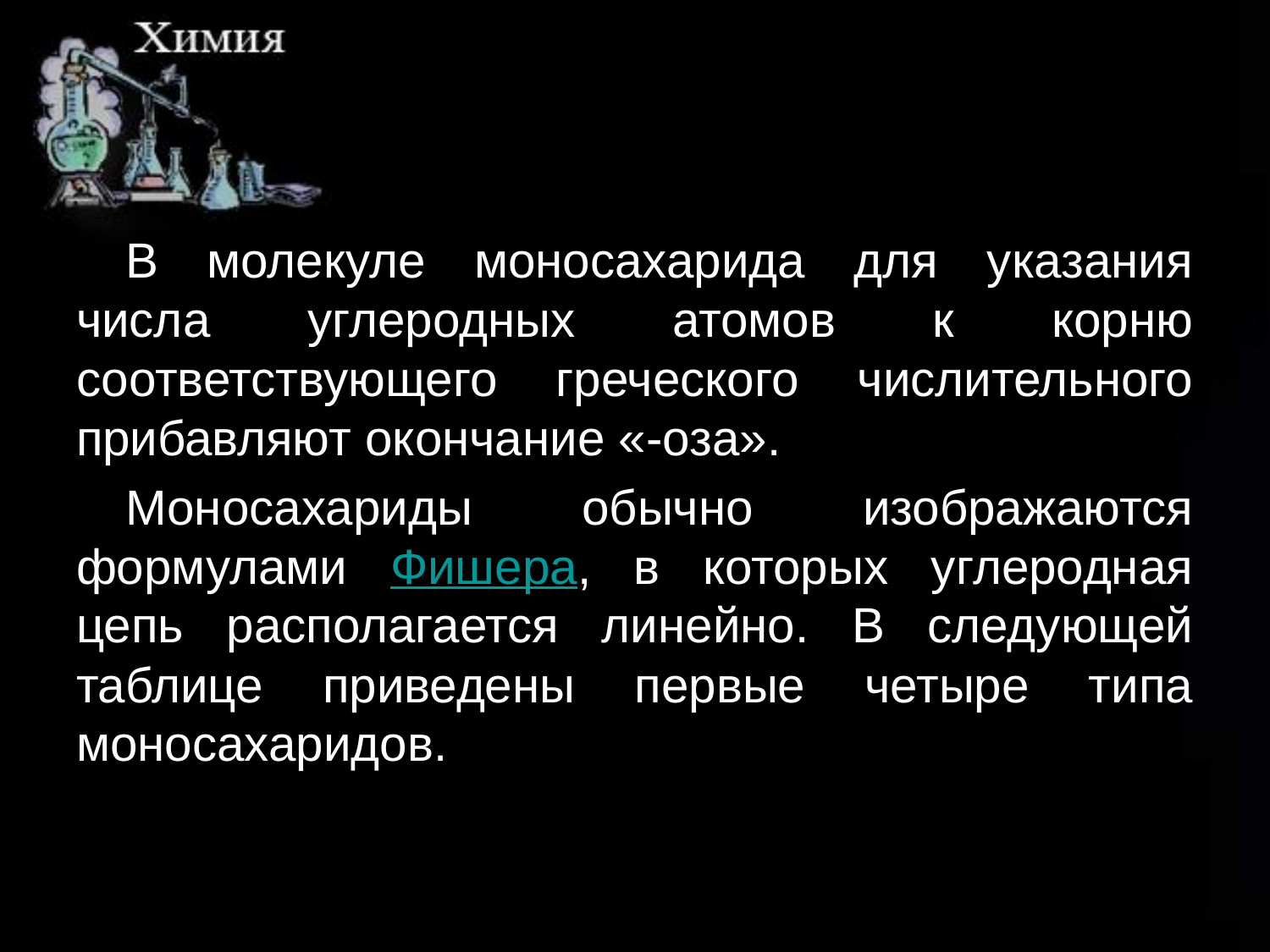

В молекуле моносахарида для указания числа углеродных атомов к корню соответствующего греческого числительного прибавляют окончание «-оза».
Моносахариды обычно изображаются формулами Фишера, в которых углеродная цепь располагается линейно. В следующей таблице приведены первые четыре типа моносахаридов.